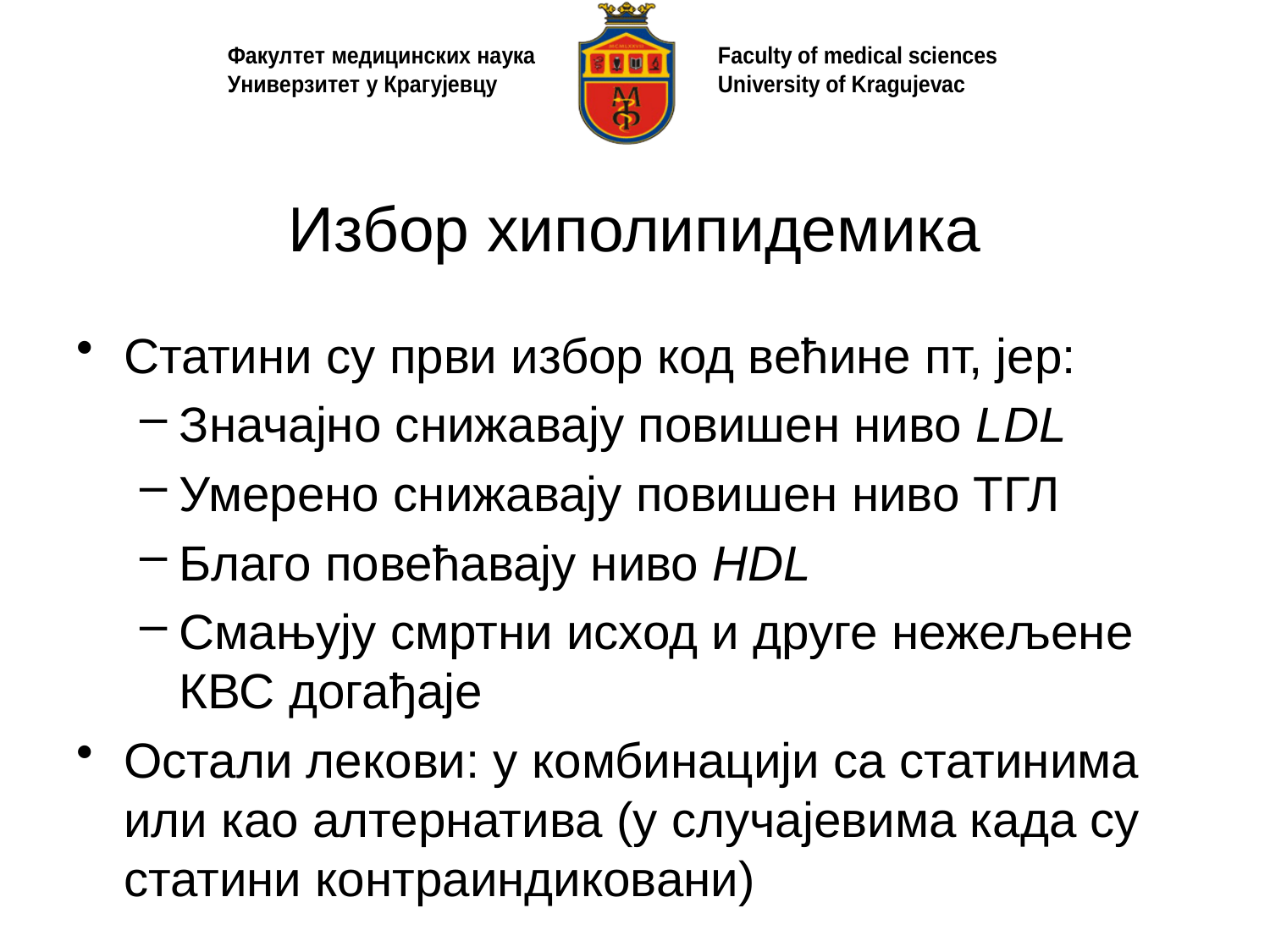

# Избор хиполипидемика
Статини су први избор код већине пт, јер:
Значајно снижавају повишен ниво LDL
Умерено снижавају повишен ниво ТГЛ
Благо повећавају ниво HDL
Смањују смртни исход и друге нежељене КВС догађаје
Остали лекови: у комбинацији са статинима или као алтернатива (у случајевима када су статини контраиндиковани)